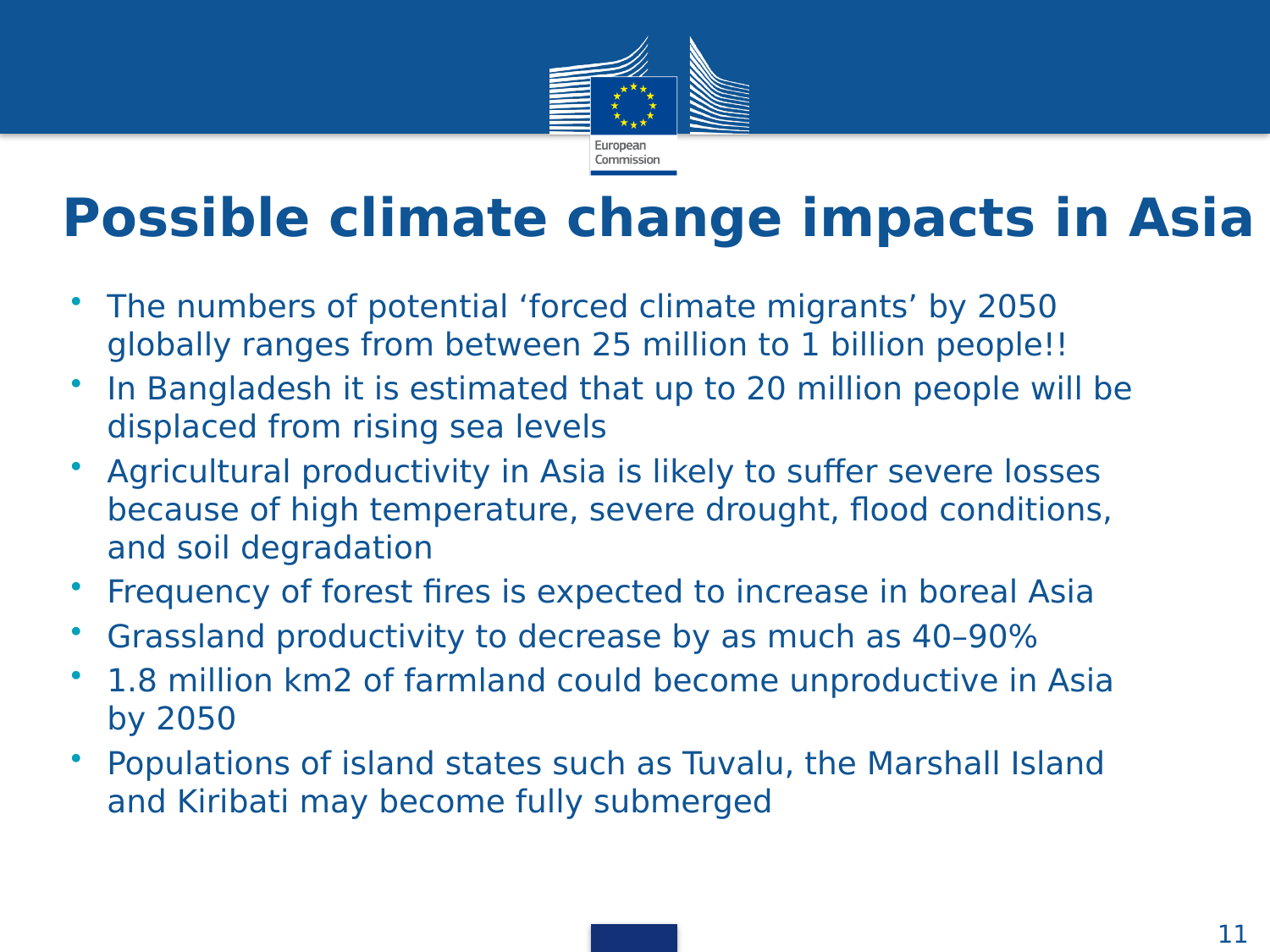

Possible climate change impacts in Asia
The numbers of potential ‘forced climate migrants’ by 2050 globally ranges from between 25 million to 1 billion people!!
In Bangladesh it is estimated that up to 20 million people will be displaced from rising sea levels
Agricultural productivity in Asia is likely to suffer severe losses because of high temperature, severe drought, flood conditions, and soil degradation
Frequency of forest fires is expected to increase in boreal Asia
Grassland productivity to decrease by as much as 40–90%
1.8 million km2 of farmland could become unproductive in Asia by 2050
Populations of island states such as Tuvalu, the Marshall Island and Kiribati may become fully submerged

11